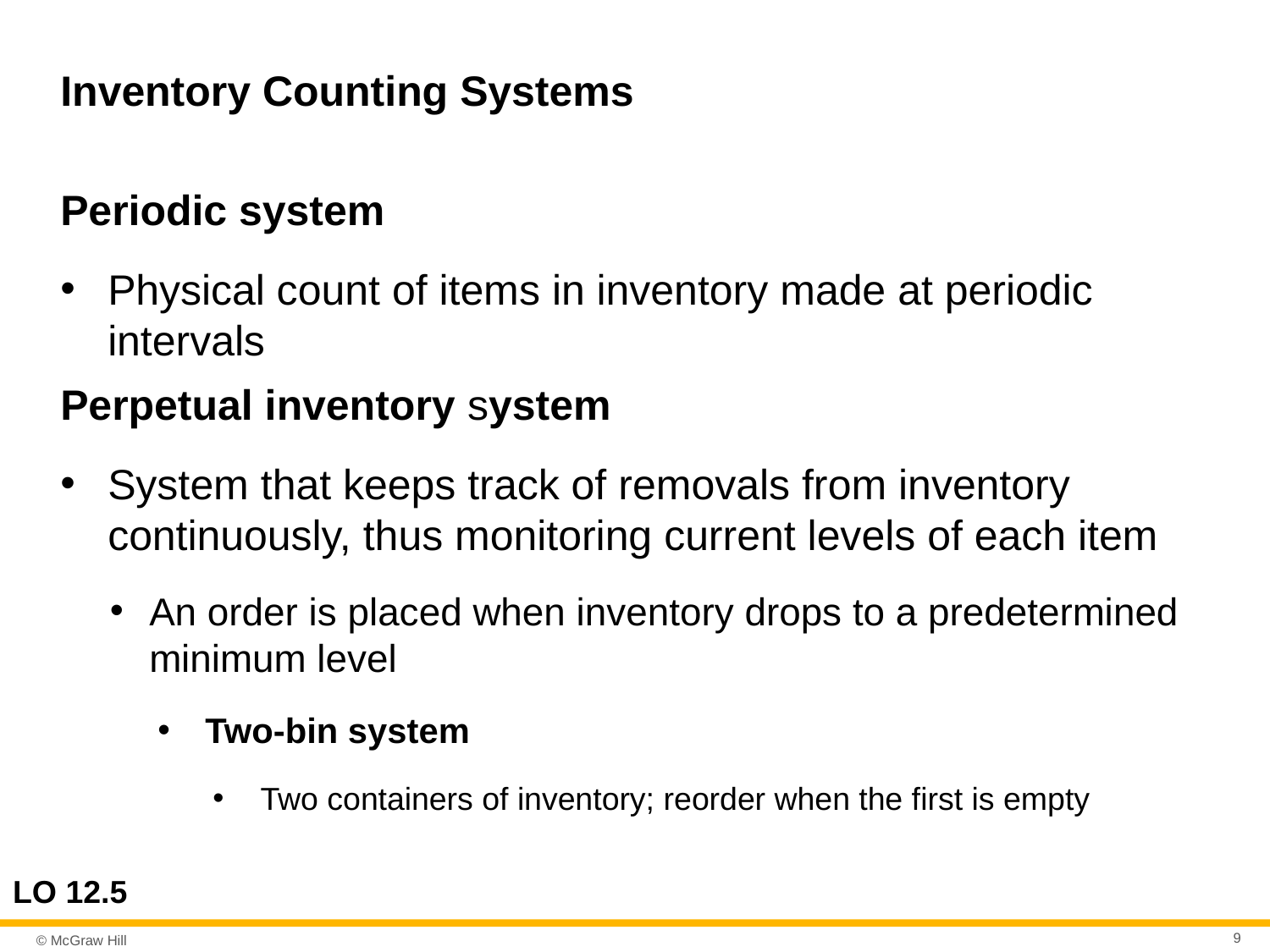

# Inventory Counting Systems
Periodic system
Physical count of items in inventory made at periodic intervals
Perpetual inventory system
System that keeps track of removals from inventory continuously, thus monitoring current levels of each item
An order is placed when inventory drops to a predetermined minimum level
Two-bin system
Two containers of inventory; reorder when the first is empty
LO 12.5